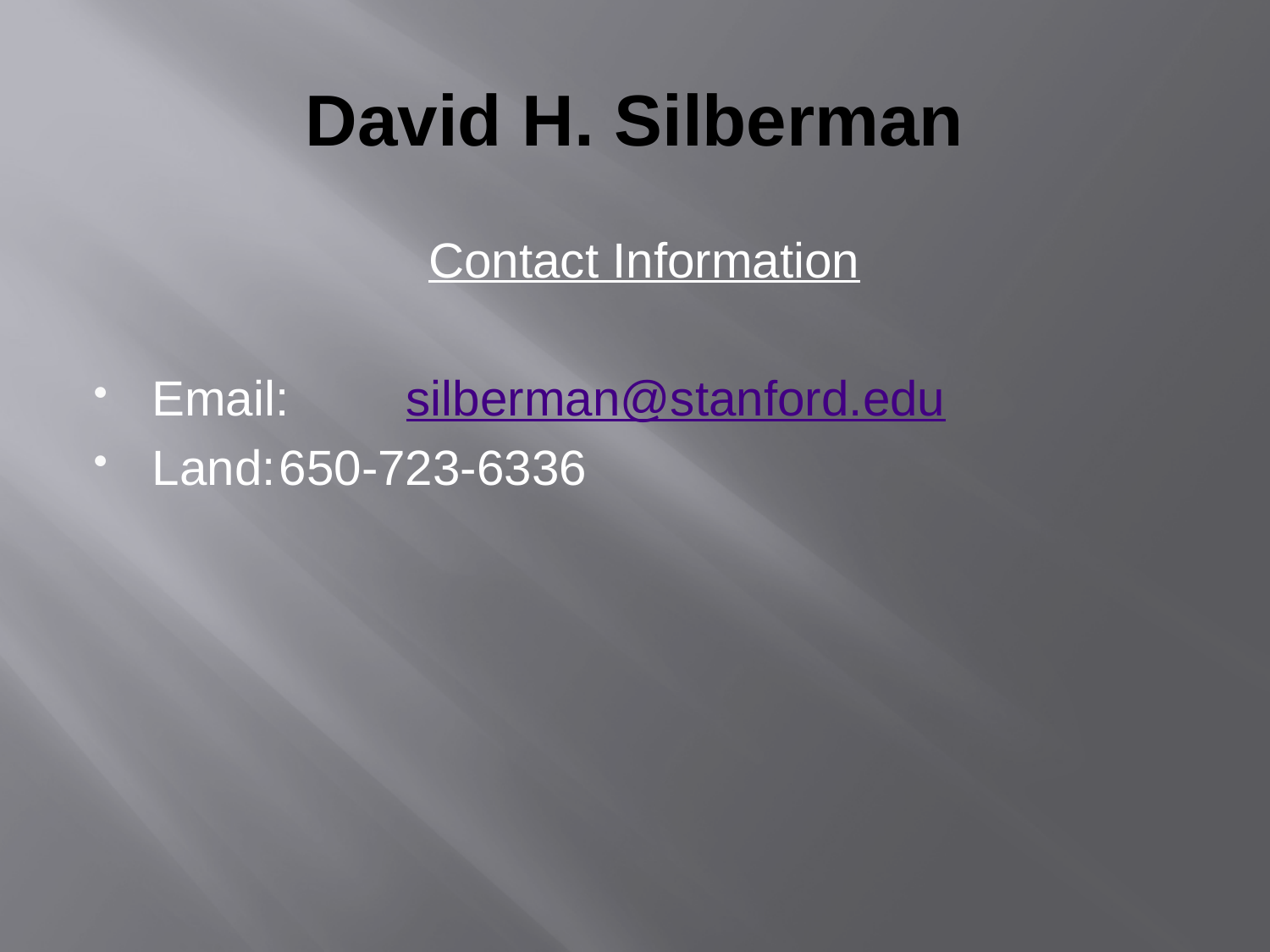

# David H. Silberman
Contact Information

Email:	silberman@stanford.edu
Land:	650-723-6336